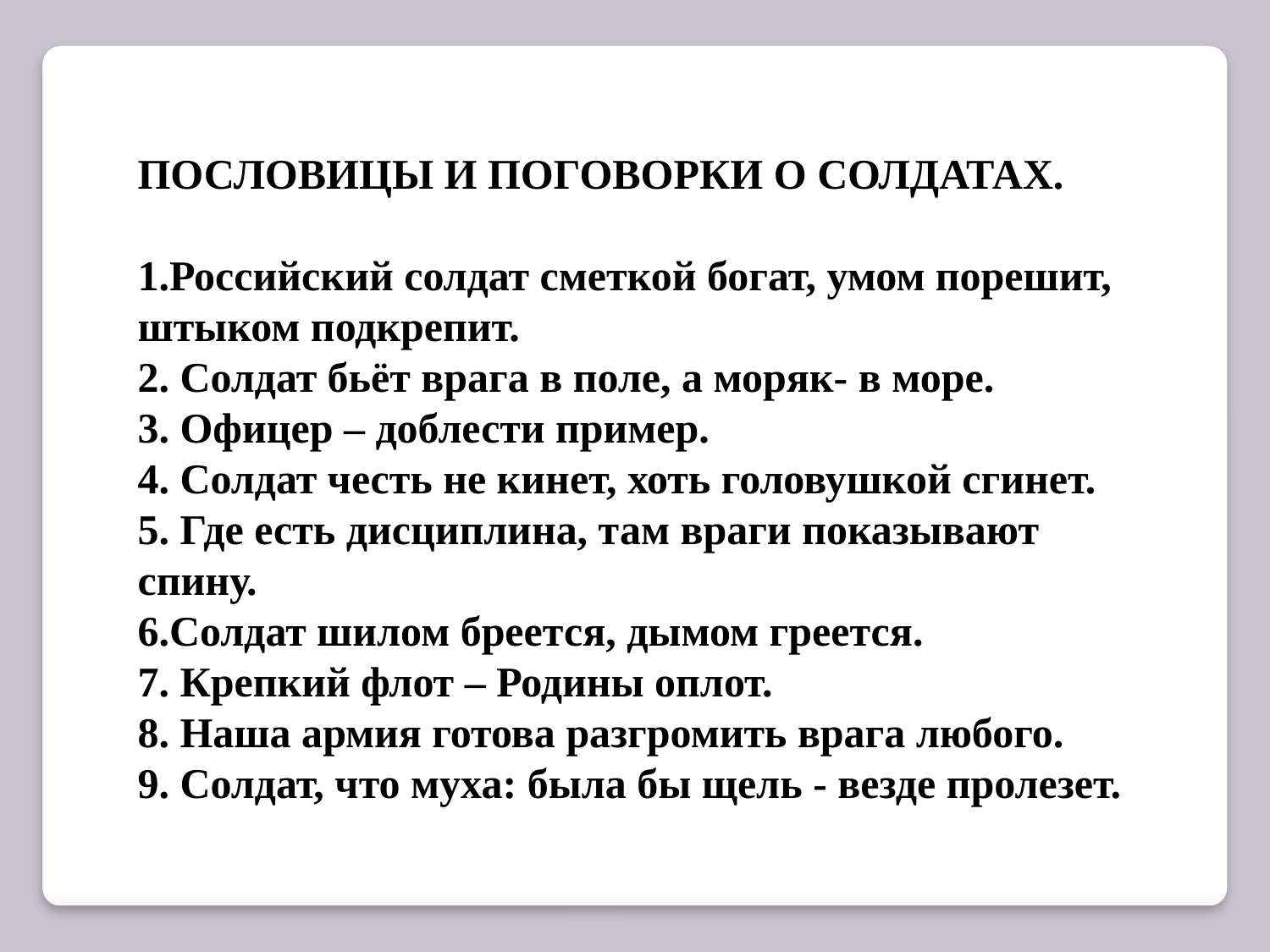

ПОСЛОВИЦЫ И ПОГОВОРКИ О СОЛДАТАХ.

1.Российский солдат сметкой богат, умом порешит, штыком подкрепит.
2. Солдат бьёт врага в поле, а моряк- в море.
3. Офицер – доблести пример.
4. Солдат честь не кинет, хоть головушкой сгинет.
5. Где есть дисциплина, там враги показывают спину.
6.Солдат шилом бреется, дымом греется.
7. Крепкий флот – Родины оплот.
8. Наша армия готова разгромить врага любого.
9. Солдат, что муха: была бы щель - везде пролезет.